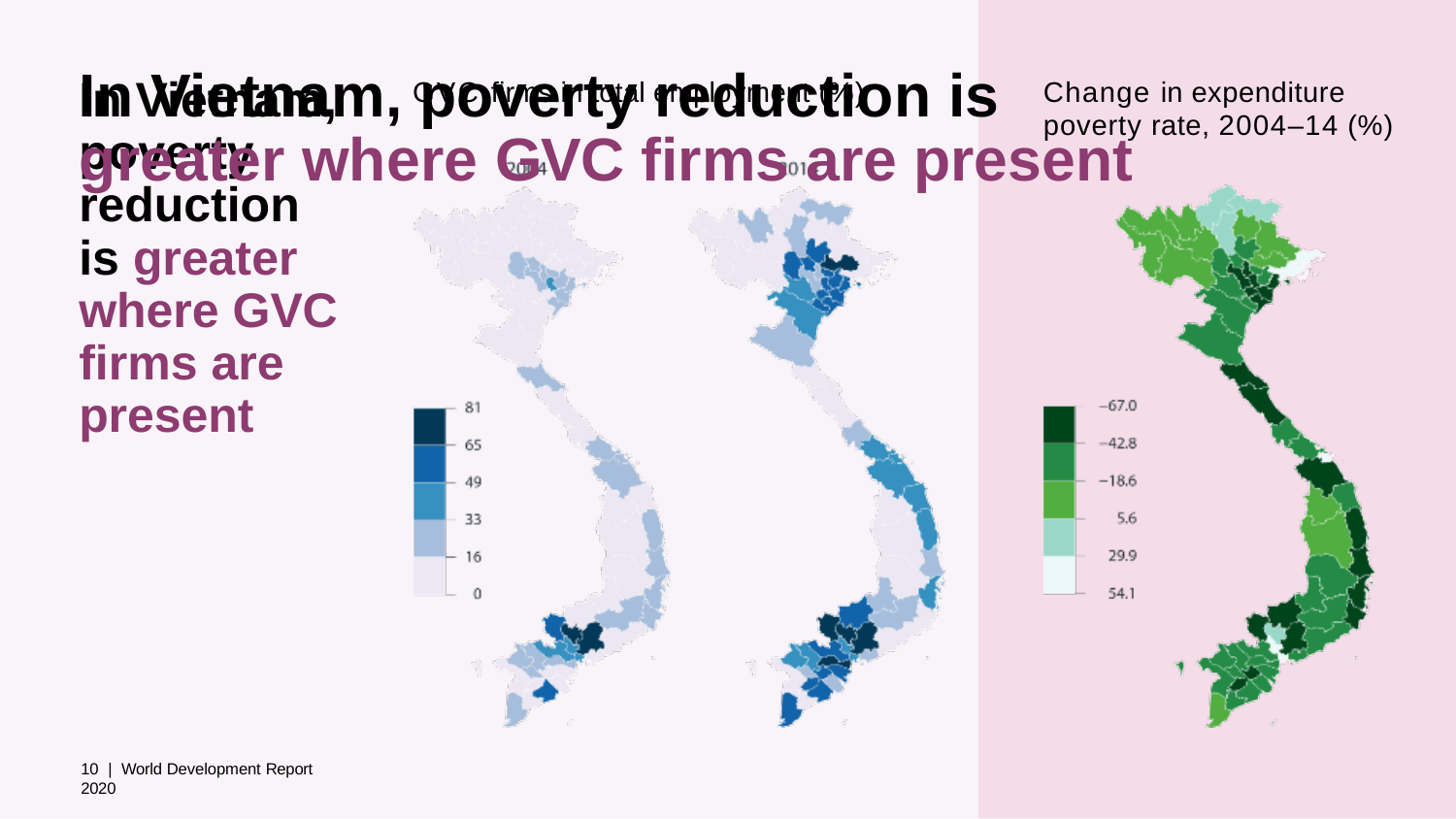

Change in expenditure  poverty rate, 2004–14 (%)

In Vietnam, poverty reduction is greater where GVC firms are present
GVC firms in total employment (%)

# In Vietnam,  poverty  reduction
is greater  where GVC firms are present

10  |  World Development Report 2020